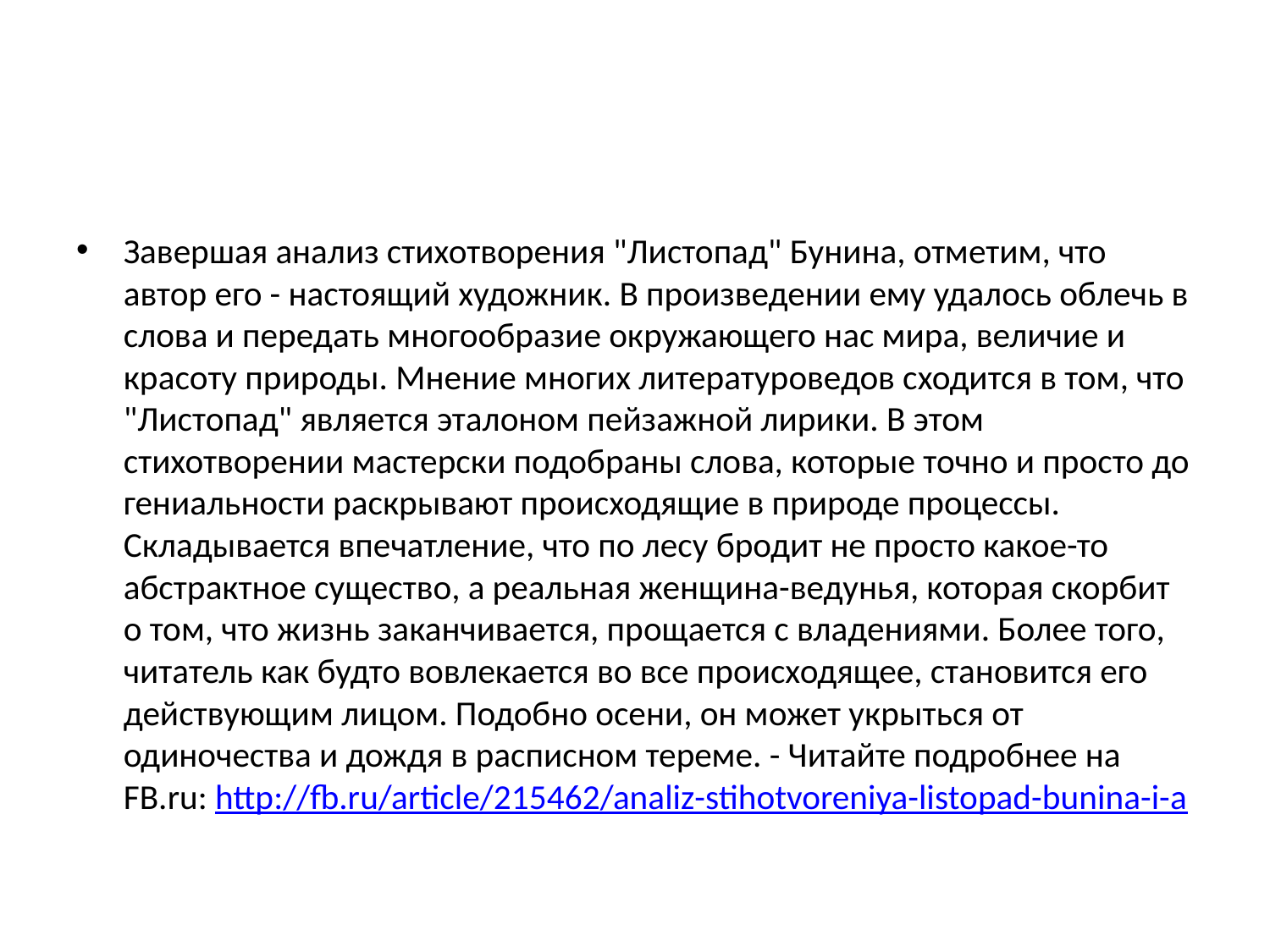

#
Завершая анализ стихотворения "Листопад" Бунина, отметим, что автор его - настоящий художник. В произведении ему удалось облечь в слова и передать многообразие окружающего нас мира, величие и красоту природы. Мнение многих литературоведов сходится в том, что "Листопад" является эталоном пейзажной лирики. В этом стихотворении мастерски подобраны слова, которые точно и просто до гениальности раскрывают происходящие в природе процессы. Складывается впечатление, что по лесу бродит не просто какое-то абстрактное существо, а реальная женщина-ведунья, которая скорбит о том, что жизнь заканчивается, прощается с владениями. Более того, читатель как будто вовлекается во все происходящее, становится его действующим лицом. Подобно осени, он может укрыться от одиночества и дождя в расписном тереме. - Читайте подробнее на FB.ru: http://fb.ru/article/215462/analiz-stihotvoreniya-listopad-bunina-i-a